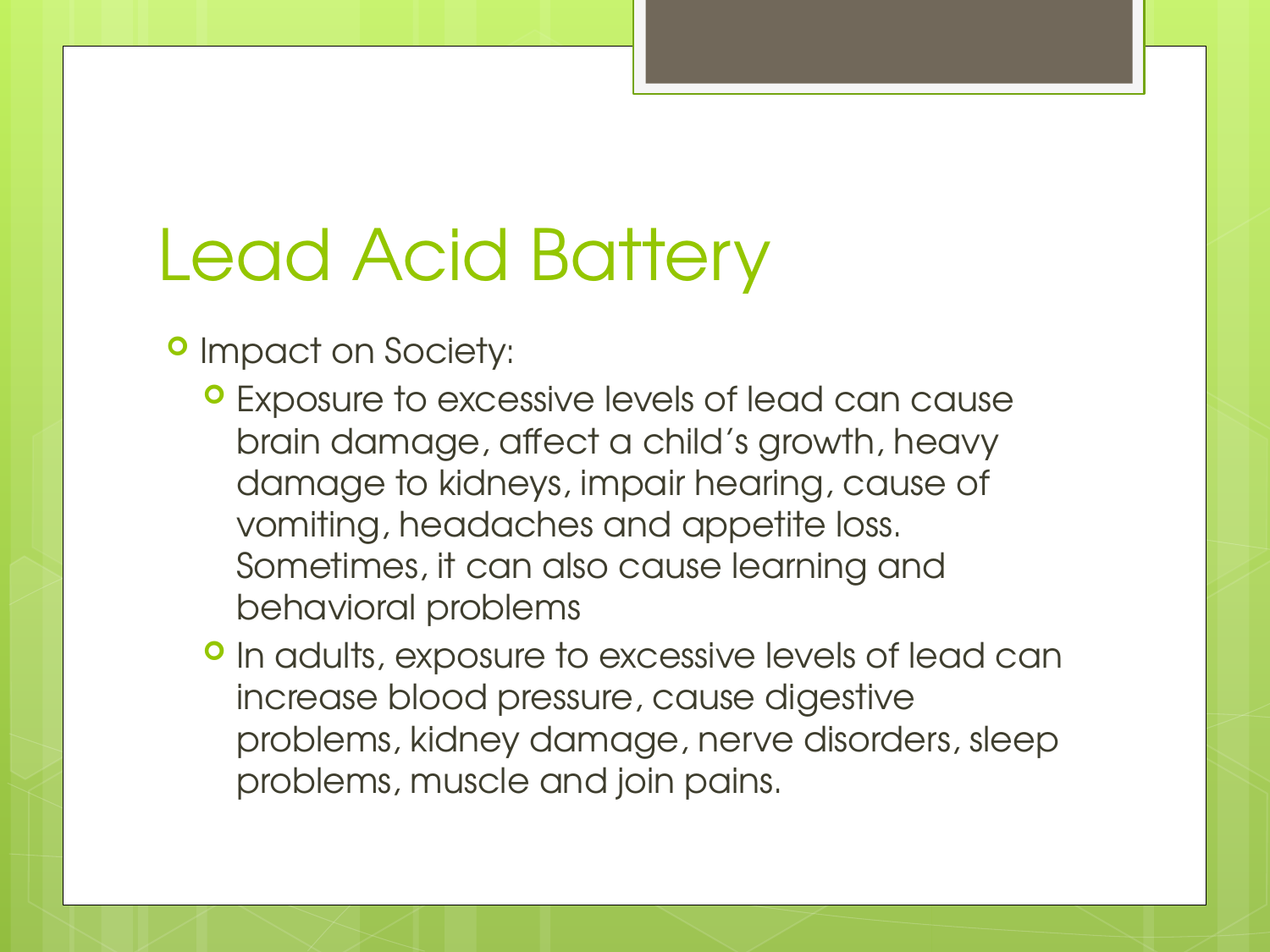

# Lead Acid Battery
Impact on Society:
Exposure to excessive levels of lead can cause brain damage, affect a child’s growth, heavy damage to kidneys, impair hearing, cause of vomiting, headaches and appetite loss. Sometimes, it can also cause learning and behavioral problems
In adults, exposure to excessive levels of lead can increase blood pressure, cause digestive problems, kidney damage, nerve disorders, sleep problems, muscle and join pains.